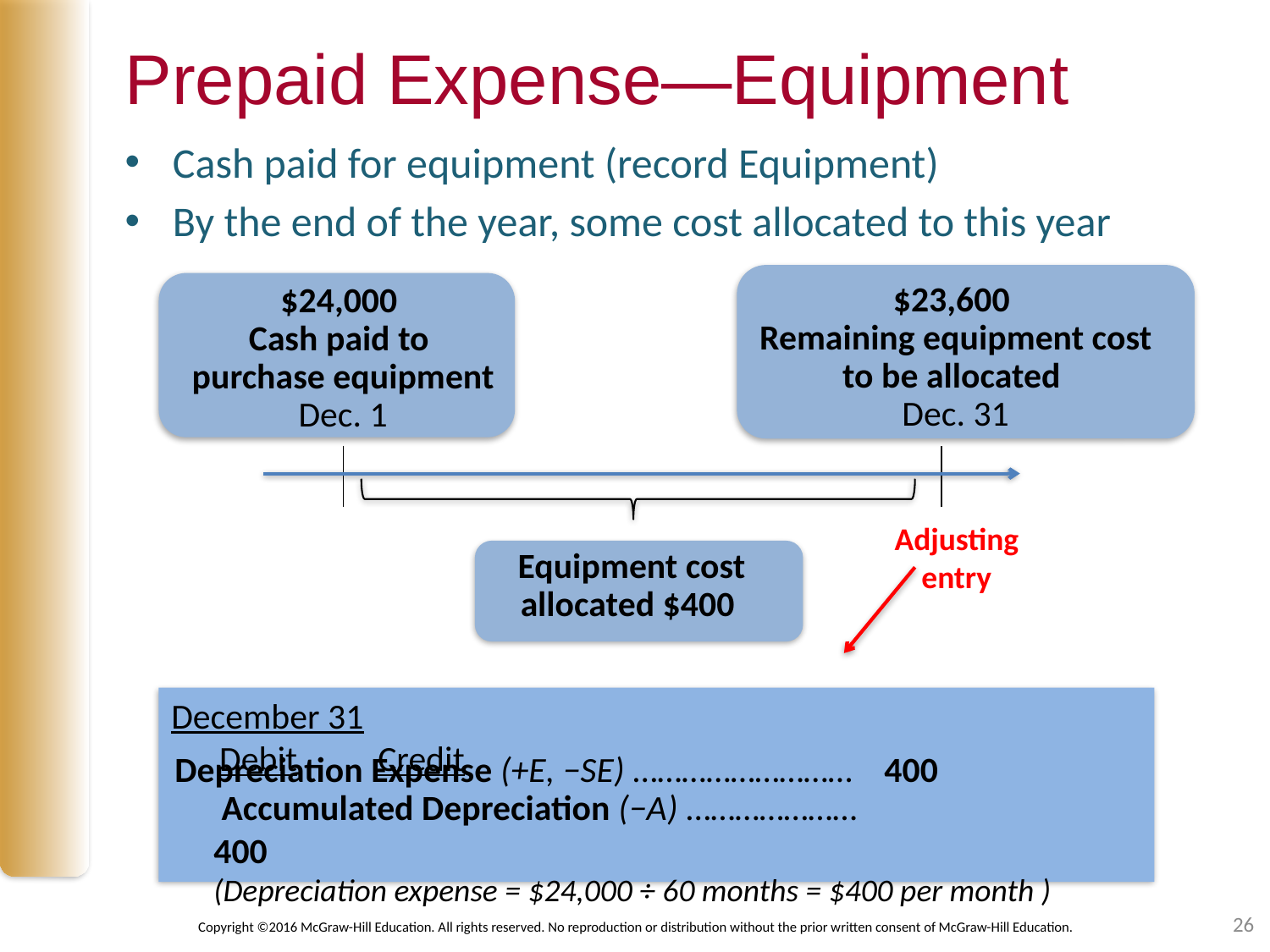

# Prepaid Expense—Equipment
Cash paid for equipment (record Equipment)
By the end of the year, some cost allocated to this year

$23,600
Remaining equipment cost
to be allocated
Dec. 31

$24,000
Cash paid to
purchase equipment
Dec. 1
Adjusting entry

Equipment cost allocated $400
December 31						                 Debit          Credit

Depreciation Expense (+E, −SE) ………………………    400
 Accumulated Depreciation (−A) …………………                          400
(Depreciation expense = $24,000 ÷ 60 months = $400 per month )
26
Copyright ©2016 McGraw-Hill Education. All rights reserved. No reproduction or distribution without the prior written consent of McGraw-Hill Education.